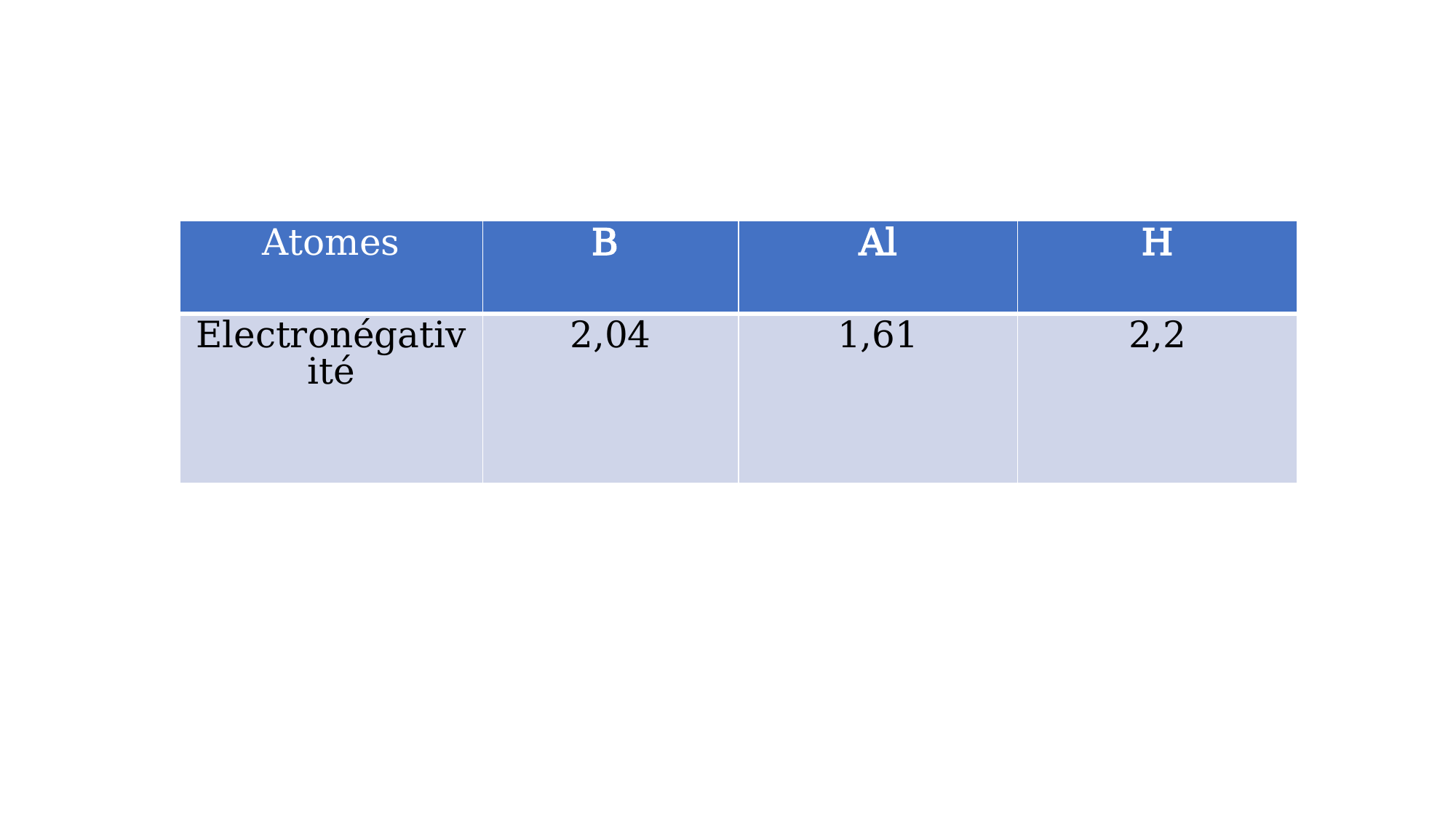

| Atomes | B | Al | H |
| --- | --- | --- | --- |
| Electronégativité | 2,04 | 1,61 | 2,2 |